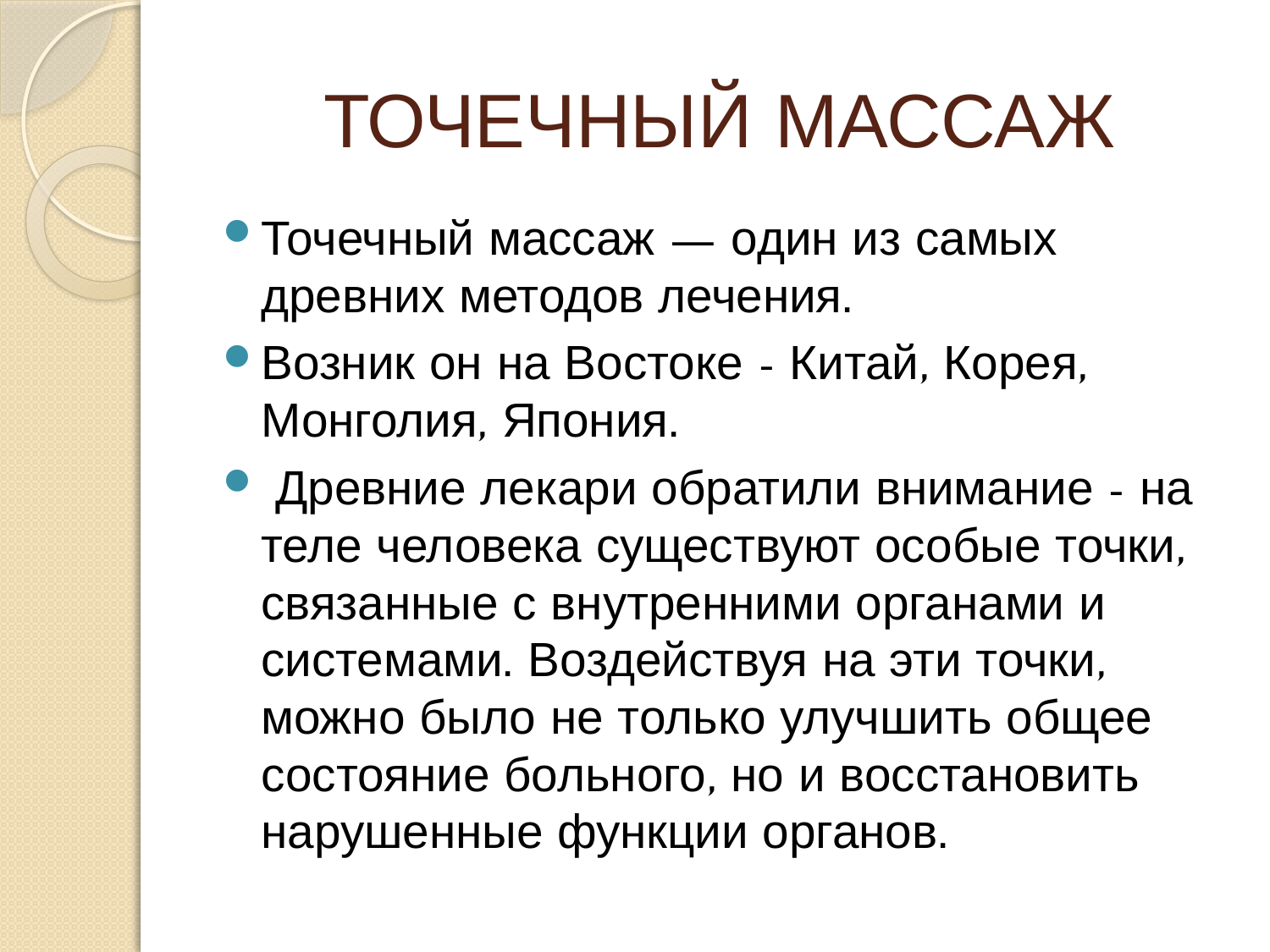

# ТОЧЕЧНЫЙ МАССАЖ
Точечный массаж — один из самых древних методов лечения.
Возник он на Востоке - Китай, Корея, Монголия, Япония.
 Древние лекари обратили внимание - на теле человека существуют особые точки, связанные с внутренними органами и системами. Воздействуя на эти точки, можно было не только улучшить общее состояние больного, но и восстановить нарушенные функции органов.